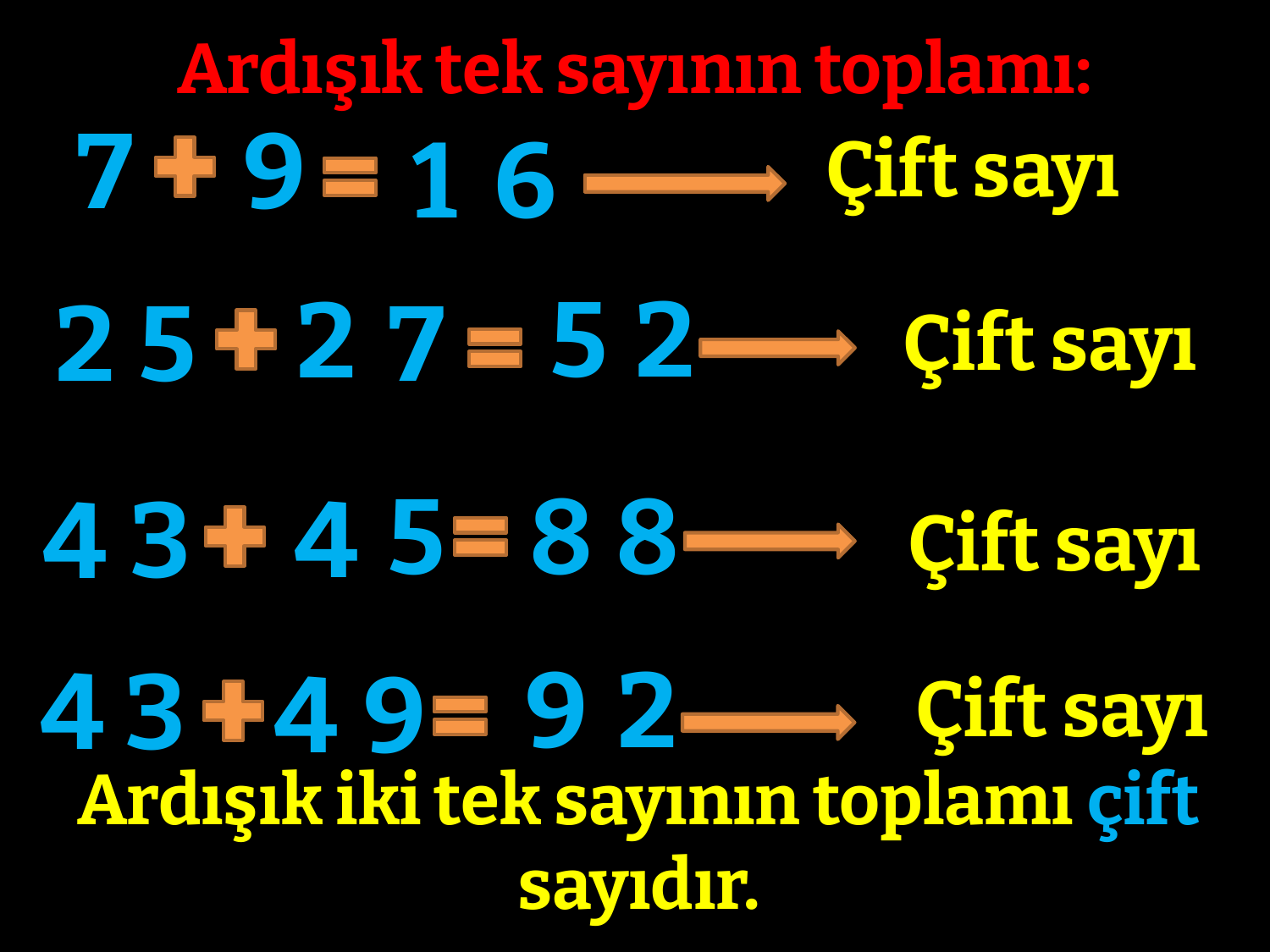

Ardışık tek sayının toplamı:
7
9
6
1
Çift sayı

2
5
2
2
5
7
Çift sayı
#

8
5
8
4
3
4
Çift sayı

2
9
4
3
4
9
Çift sayı

Ardışık iki tek sayının toplamı çift sayıdır.